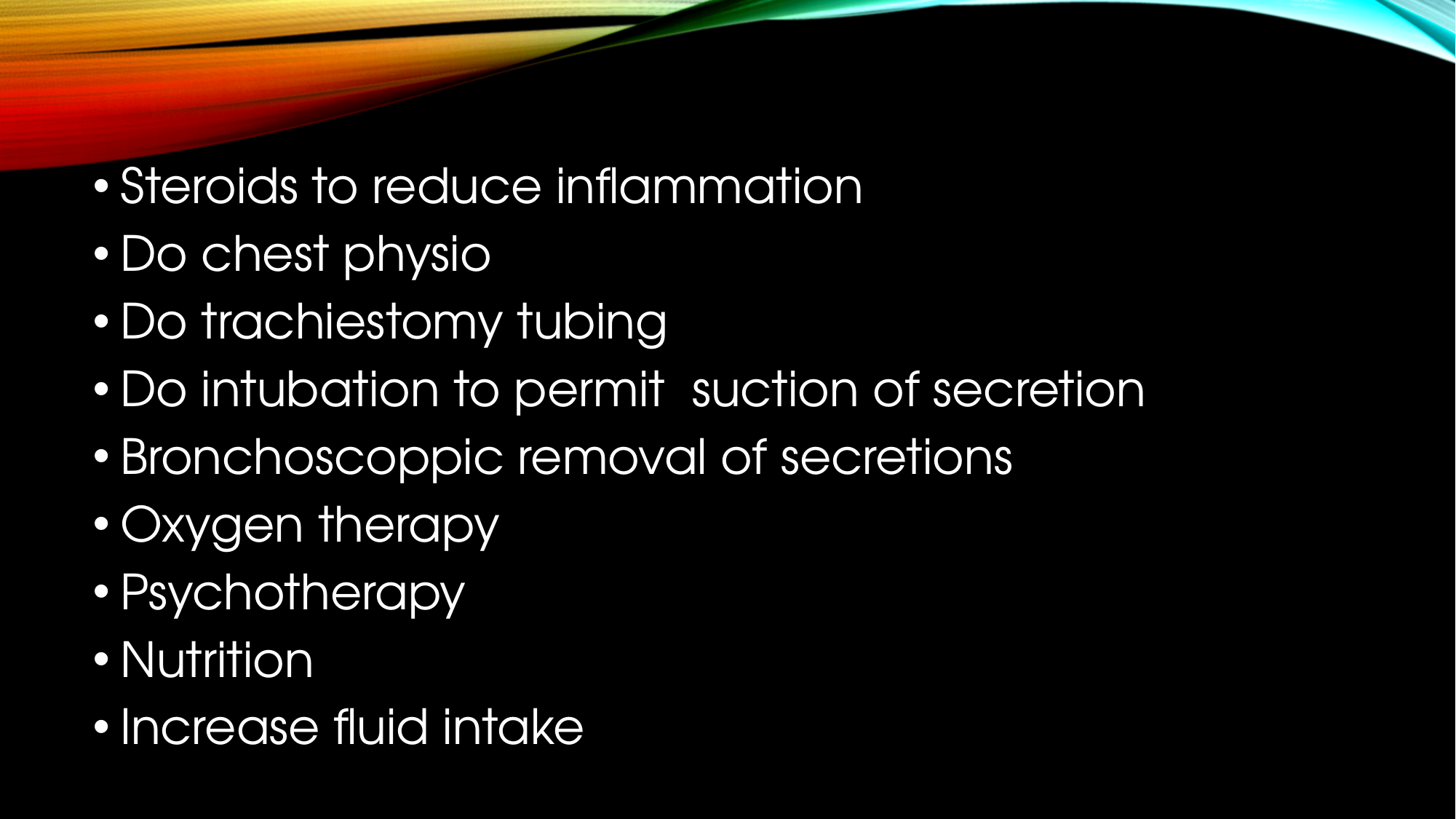

Steroids to reduce inflammation
Do chest physio
Do trachiestomy tubing
Do intubation to permit  suction of secretion
Bronchoscoppic removal of secretions
Oxygen therapy
Psychotherapy
Nutrition
Increase fluid intake